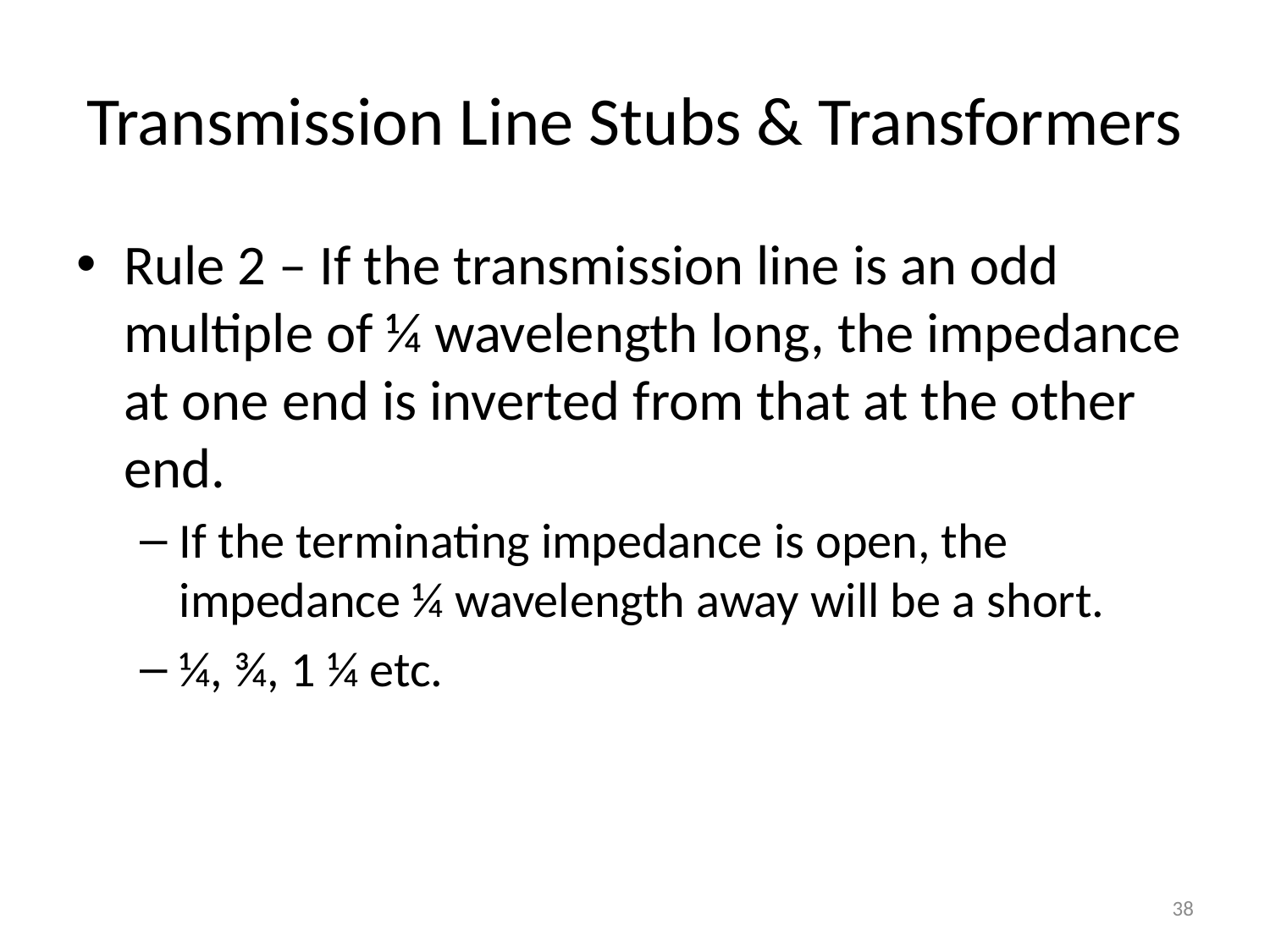

# Transmission Line Stubs & Transformers
Rule 2 – If the transmission line is an odd multiple of ¼ wavelength long, the impedance at one end is inverted from that at the other end.
If the terminating impedance is open, the impedance ¼ wavelength away will be a short.
¼, ¾, 1 ¼ etc.
38